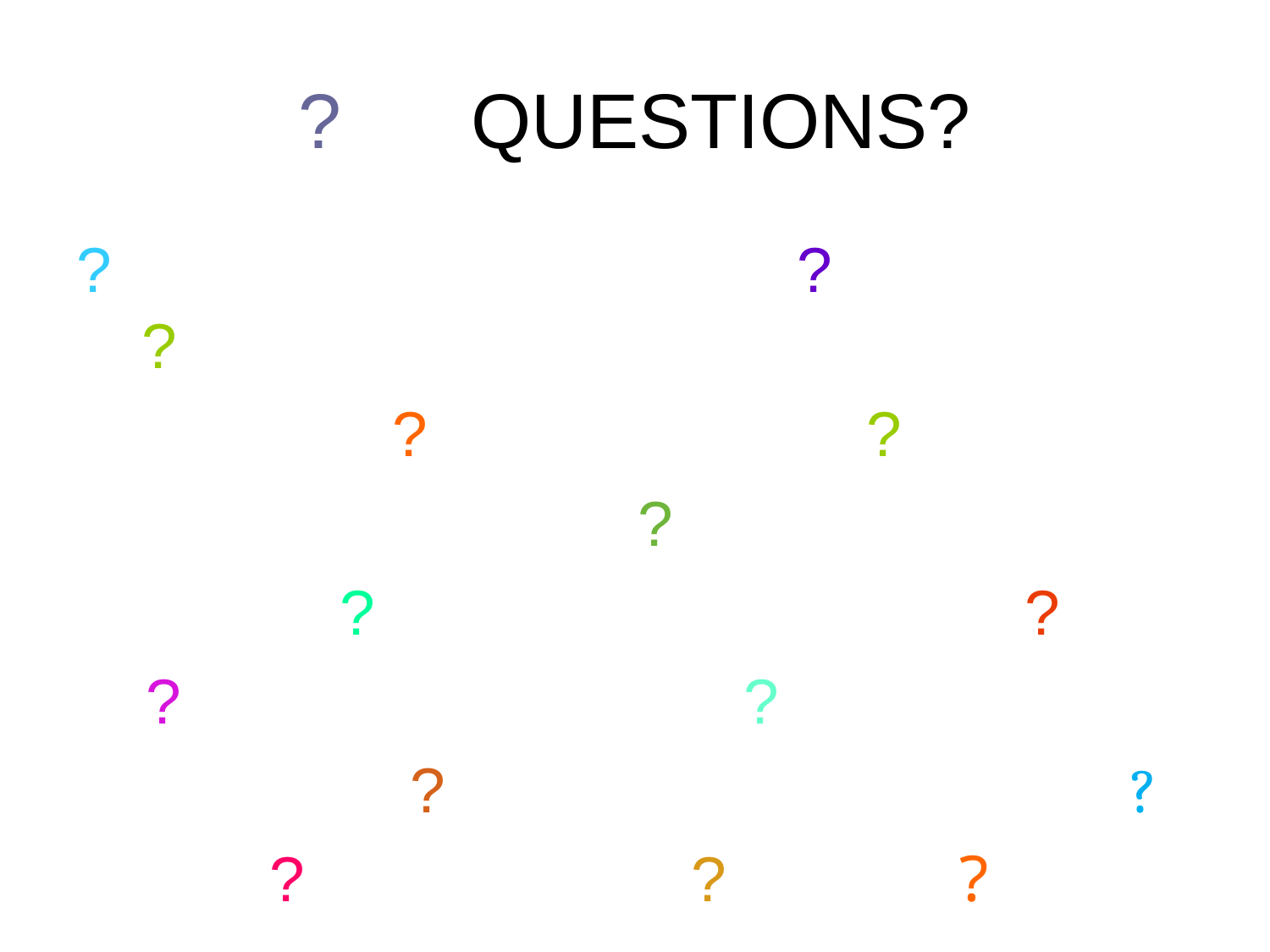

# ?      QUESTIONS?
?                                       ?                      ?
                  ?                         ?
                                ?
               ?                                     ?
    ?                                ?
                   ?                                       ?
           ?                      ?             ?